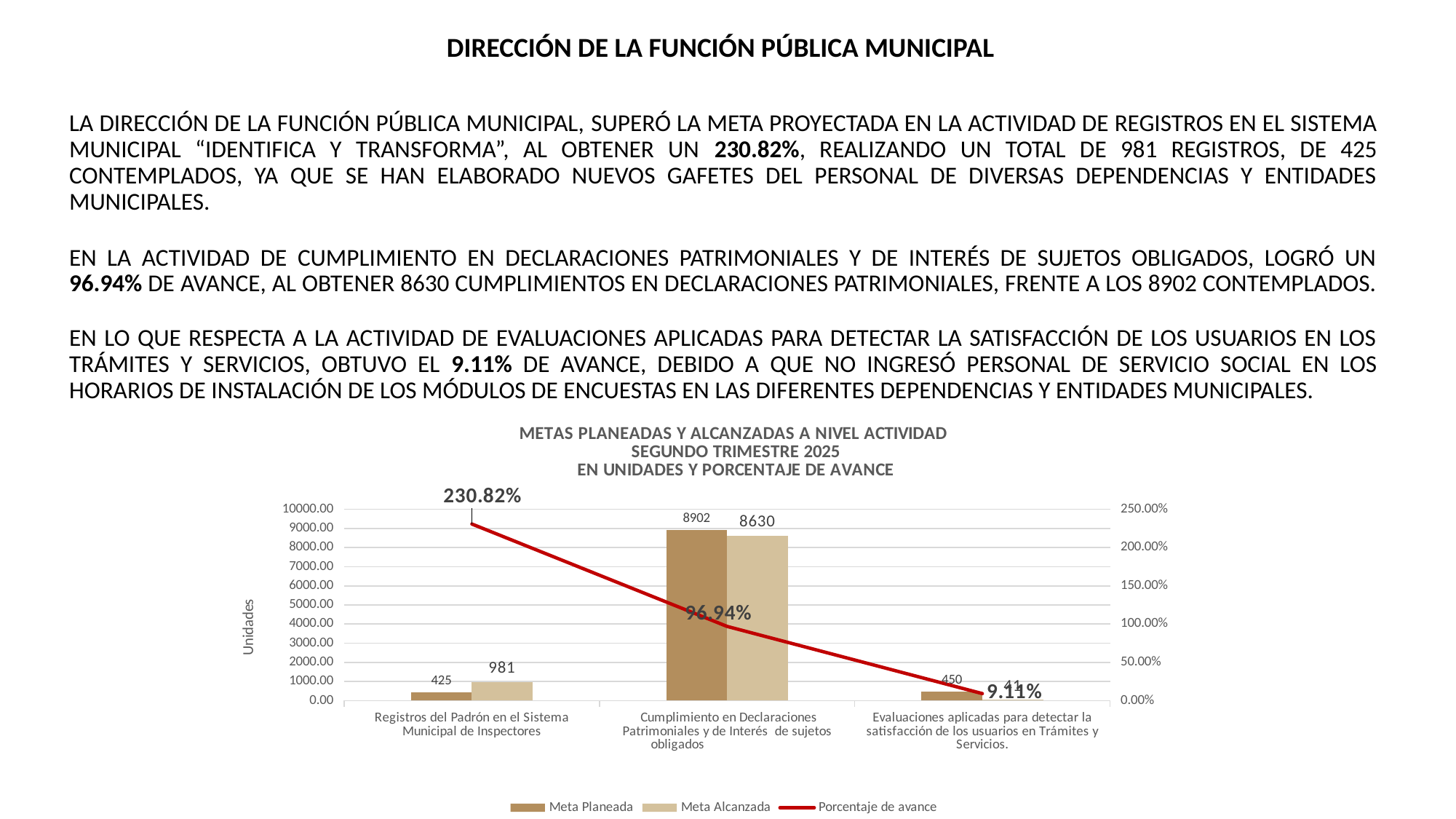

DIRECCIÓN DE LA FUNCIÓN PÚBLICA MUNICIPAL

LA DIRECCIÓN DE LA FUNCIÓN PÚBLICA MUNICIPAL, SUPERÓ LA META PROYECTADA EN LA ACTIVIDAD DE REGISTROS EN EL SISTEMA MUNICIPAL “IDENTIFICA Y TRANSFORMA”, AL OBTENER UN 230.82%, REALIZANDO UN TOTAL DE 981 REGISTROS, DE 425 CONTEMPLADOS, YA QUE SE HAN ELABORADO NUEVOS GAFETES DEL PERSONAL DE DIVERSAS DEPENDENCIAS Y ENTIDADES MUNICIPALES.

EN LA ACTIVIDAD DE CUMPLIMIENTO EN DECLARACIONES PATRIMONIALES Y DE INTERÉS DE SUJETOS OBLIGADOS, LOGRÓ UN 96.94% DE AVANCE, AL OBTENER 8630 CUMPLIMIENTOS EN DECLARACIONES PATRIMONIALES, FRENTE A LOS 8902 CONTEMPLADOS.

EN LO QUE RESPECTA A LA ACTIVIDAD DE EVALUACIONES APLICADAS PARA DETECTAR LA SATISFACCIÓN DE LOS USUARIOS EN LOS TRÁMITES Y SERVICIOS, OBTUVO EL 9.11% DE AVANCE, DEBIDO A QUE NO INGRESÓ PERSONAL DE SERVICIO SOCIAL EN LOS HORARIOS DE INSTALACIÓN DE LOS MÓDULOS DE ENCUESTAS EN LAS DIFERENTES DEPENDENCIAS Y ENTIDADES MUNICIPALES.

### Chart: METAS PLANEADAS Y ALCANZADAS A NIVEL ACTIVIDAD
SEGUNDO TRIMESTRE 2025
EN UNIDADES Y PORCENTAJE DE AVANCE

| Category | Meta Planeada | Meta Alcanzada |  |
|---|---|---|---|
| Registros del Padrón en el Sistema Municipal de Inspectores | 425.0 | 981.0 | 2.308235294117647 |
|  Cumplimiento en Declaraciones Patrimoniales y de Interés  de sujetos obligados                              | 8902.0 | 8630.0 | 0.9694450685239272 |
| Evaluaciones aplicadas para detectar la satisfacción de los usuarios en Trámites y Servicios. | 450.0 | 41.0 | 0.09111111111111111 |